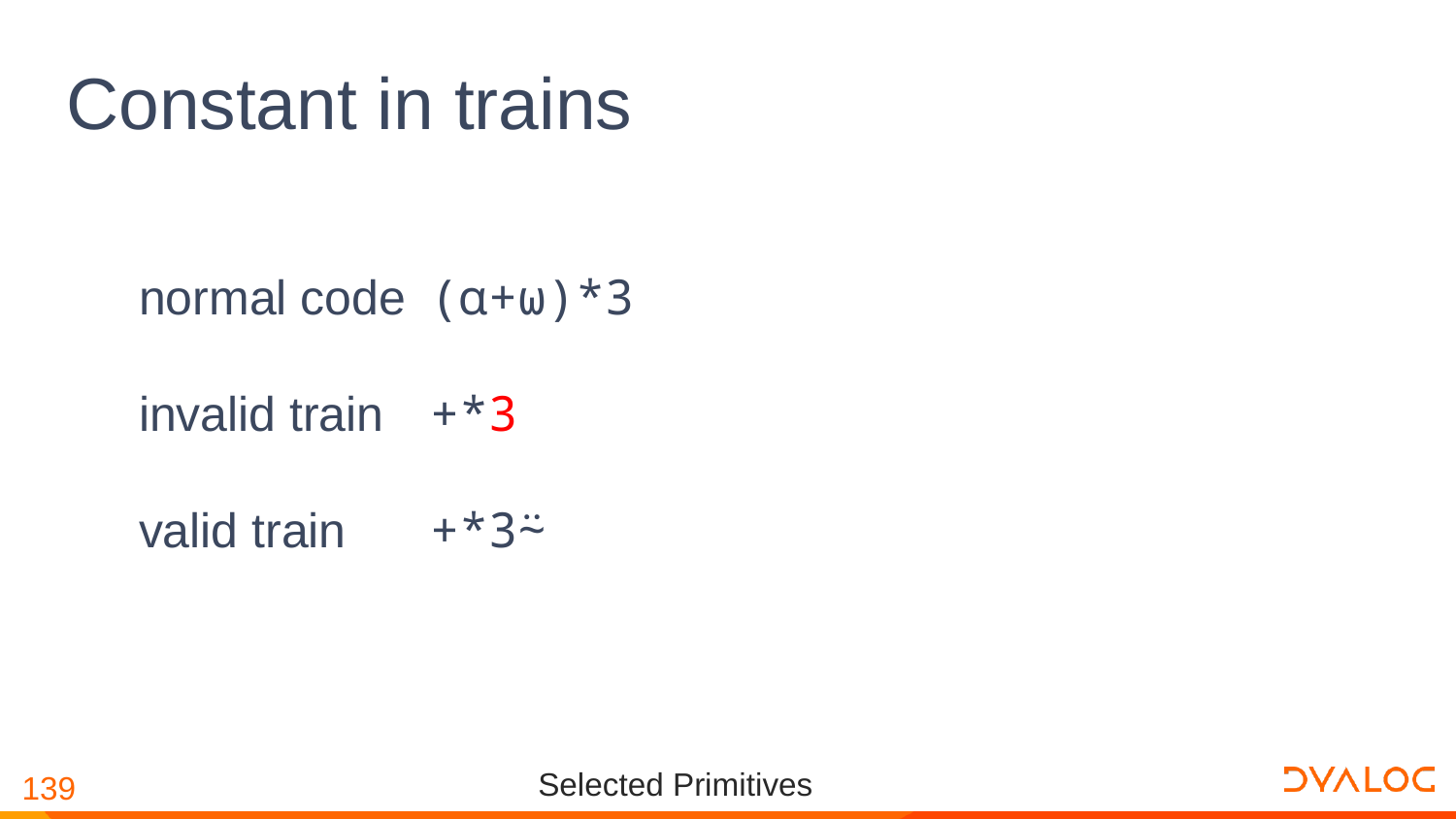

# Constant in trains
normal code	(⍺+⍵)*3
invalid train	+*3
valid train	+*3⍨